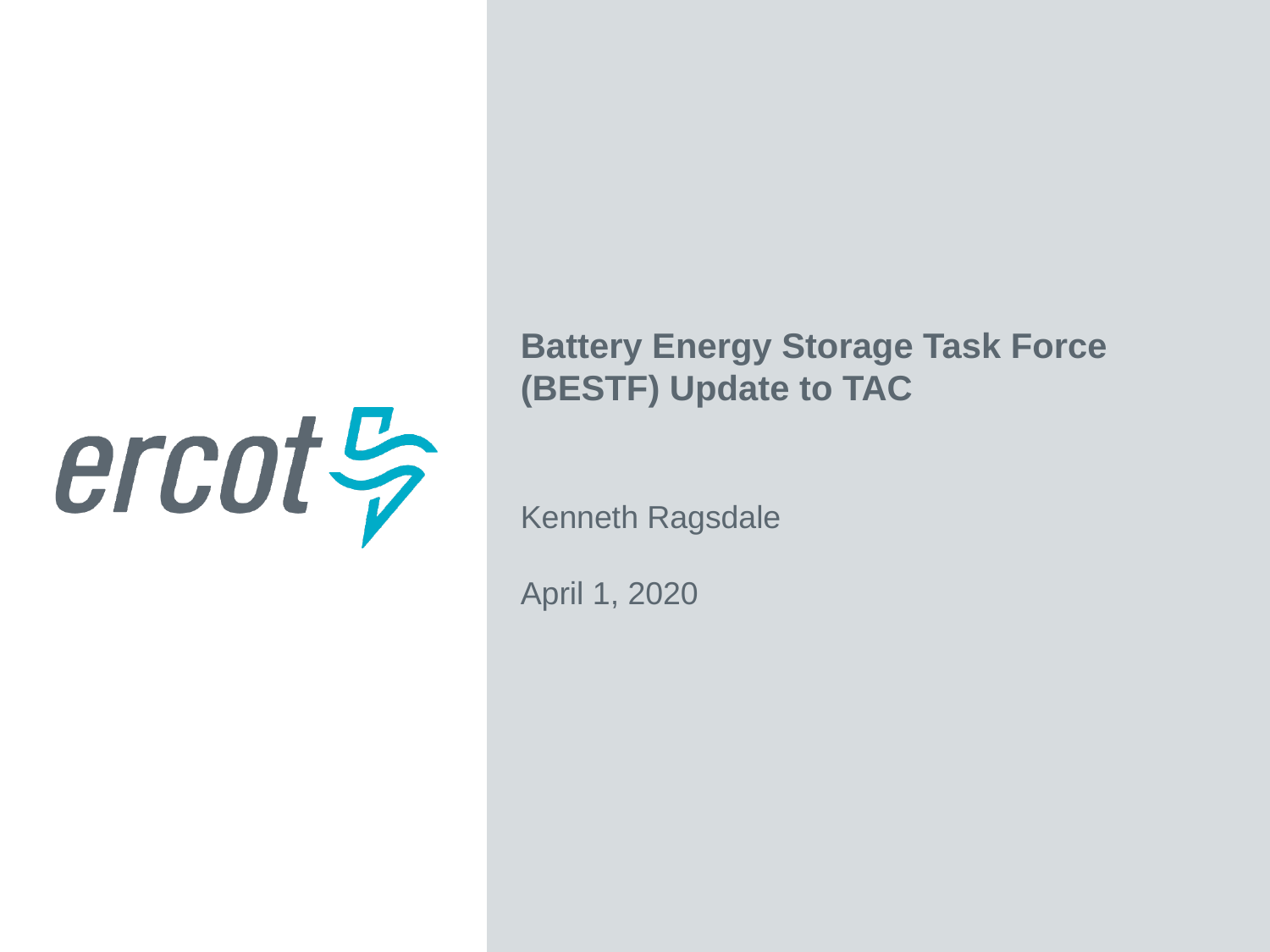

Battery Energy Storage Task Force (BESTF) Update to TAC

Kenneth Ragsdale

April 1, 2020